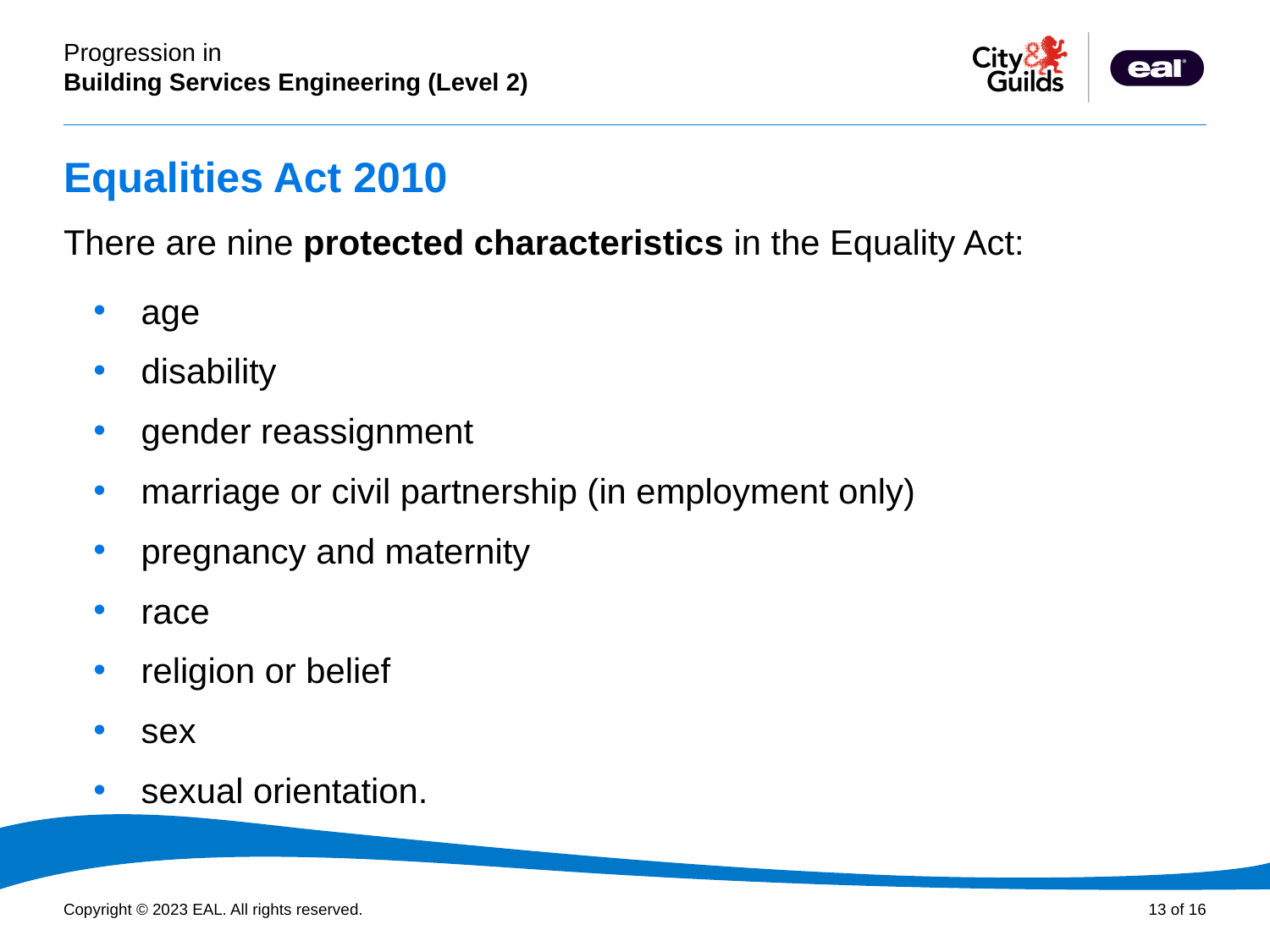

# Equalities Act 2010
There are nine protected characteristics in the Equality Act:
age
disability
gender reassignment
marriage or civil partnership (in employment only)
pregnancy and maternity
race
religion or belief
sex
sexual orientation.